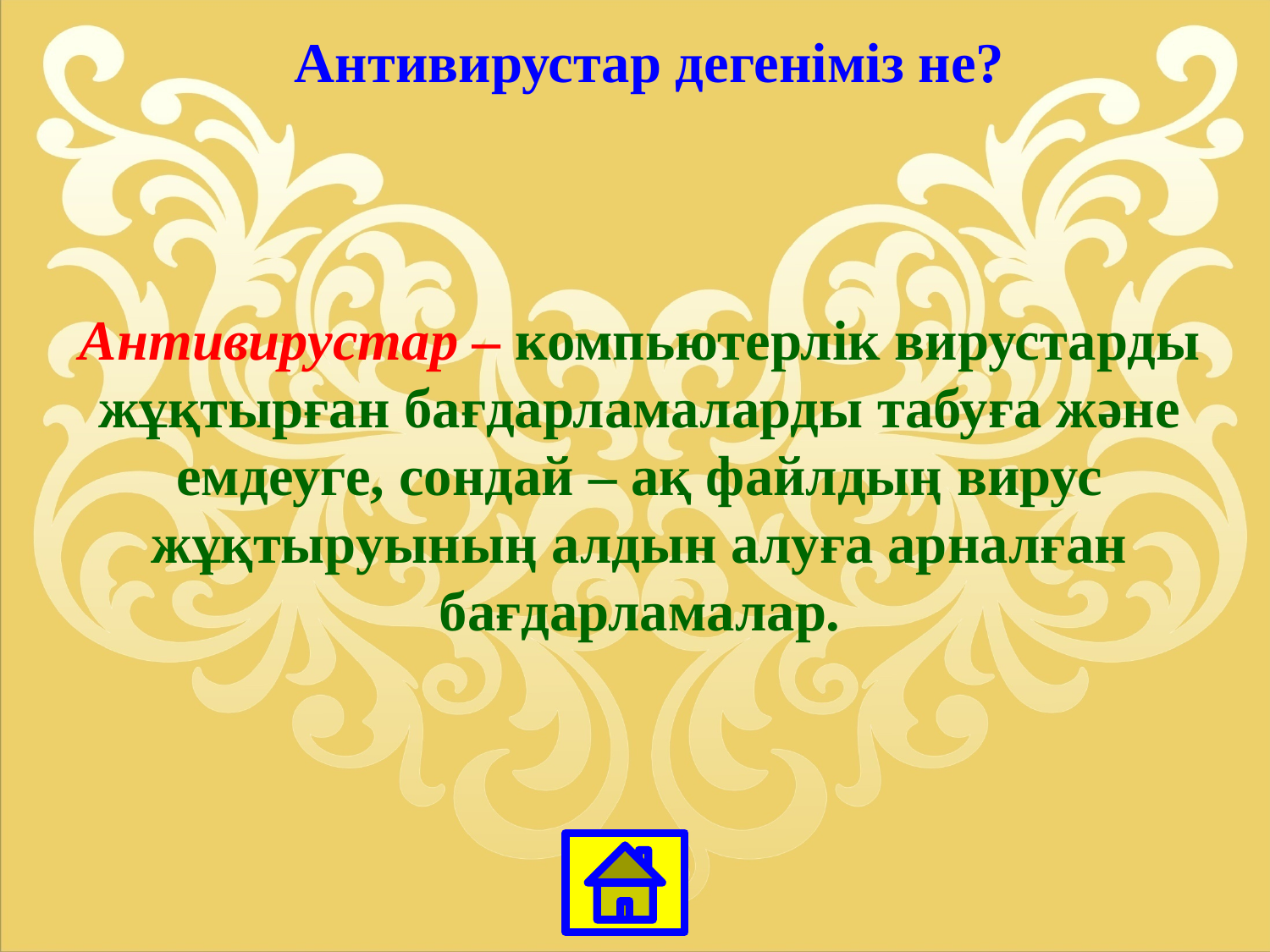

Антивирустар дегеніміз не?
Антивирустар – компьютерлік вирустарды жұқтырған бағдарламаларды табуға және емдеуге, сондай – ақ файлдың вирус жұқтыруының алдын алуға арналған бағдарламалар.